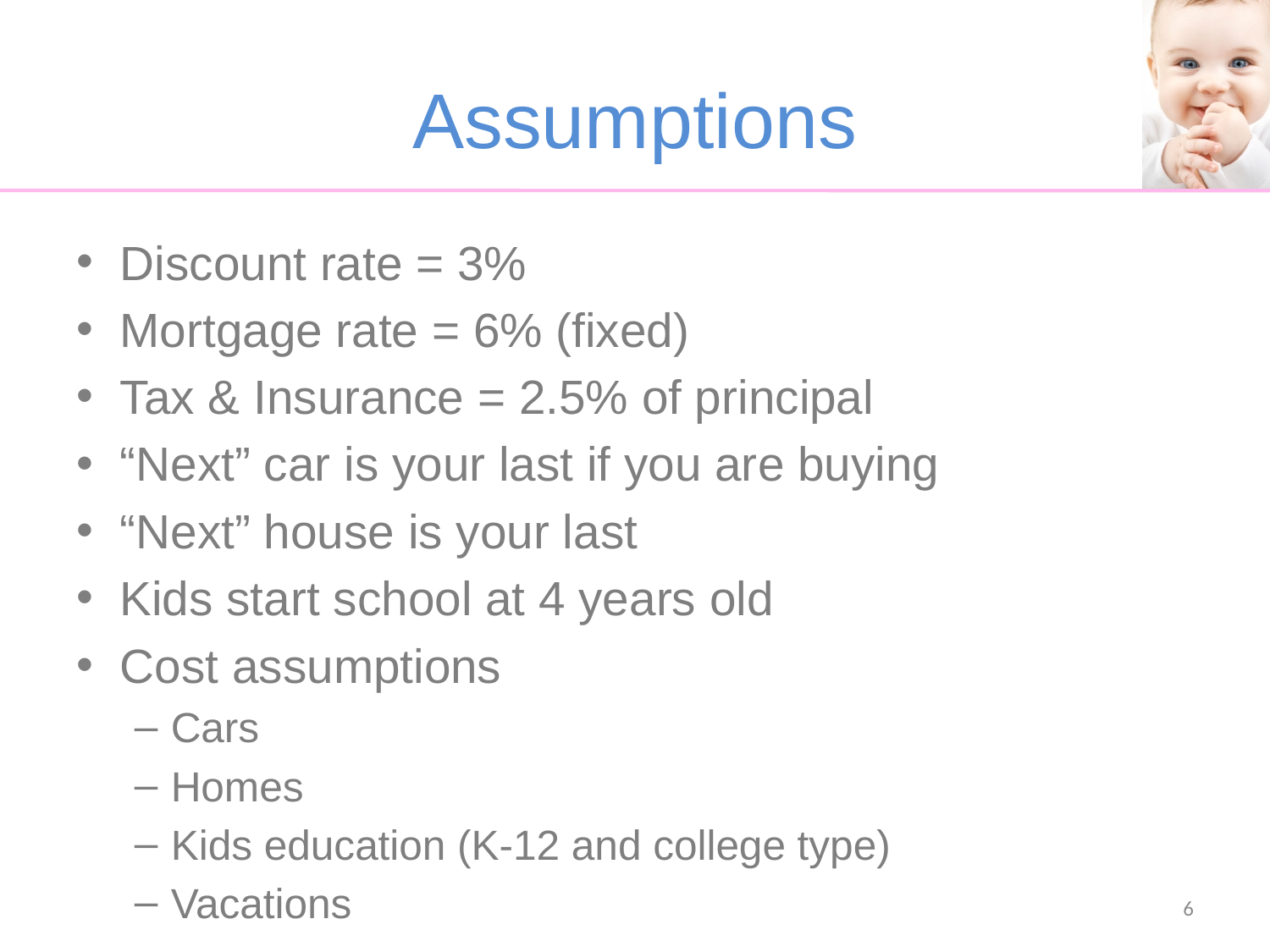

# Assumptions
Discount rate = 3%
Mortgage rate = 6% (fixed)
Tax & Insurance = 2.5% of principal
“Next” car is your last if you are buying
“Next” house is your last
Kids start school at 4 years old
Cost assumptions
Cars
Homes
Kids education (K-12 and college type)
Vacations

6